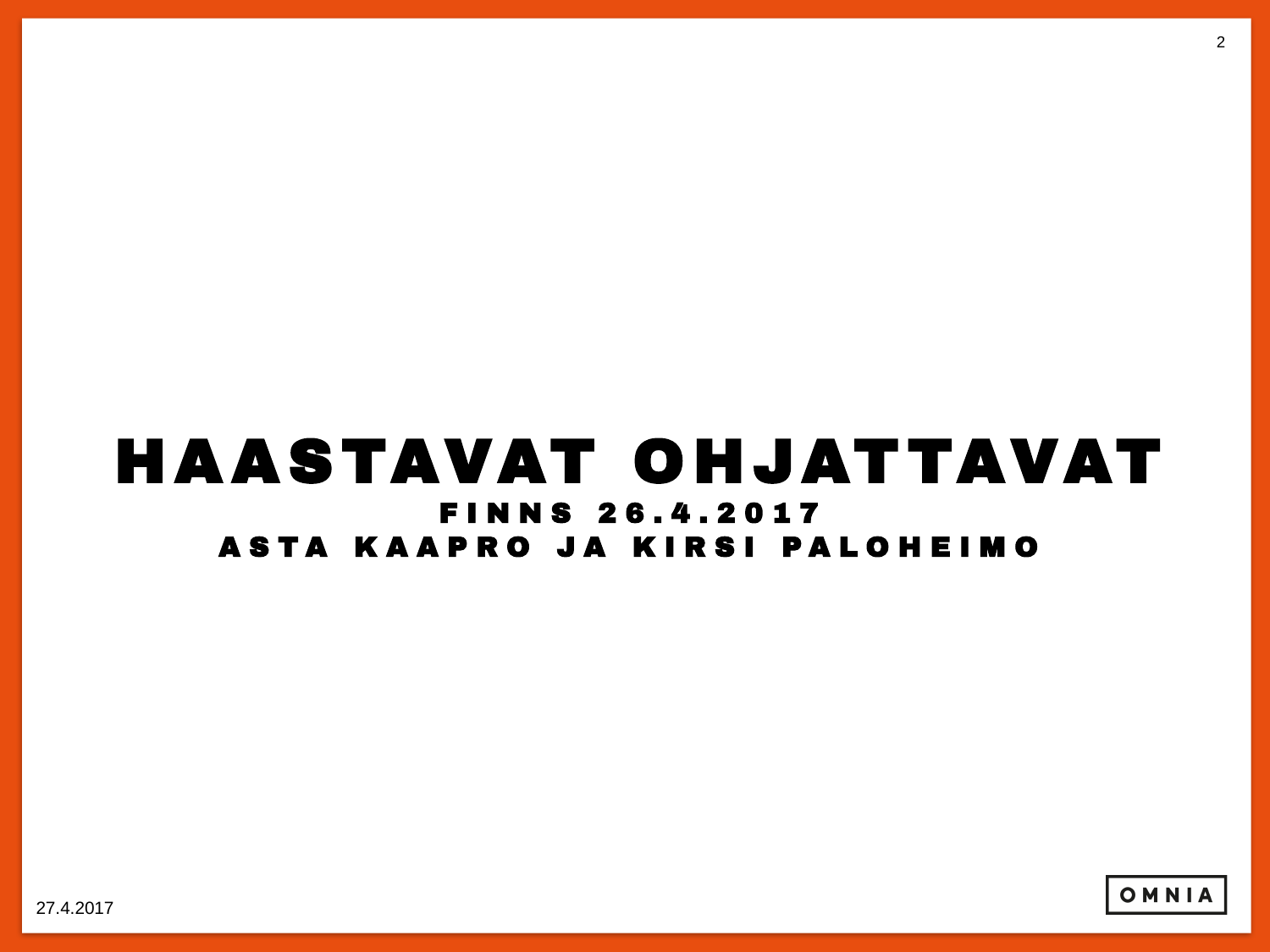

# Haastavat ohjattavat finns 26.4.2017 Asta Kaapro ja Kirsi Paloheimo
27.4.2017